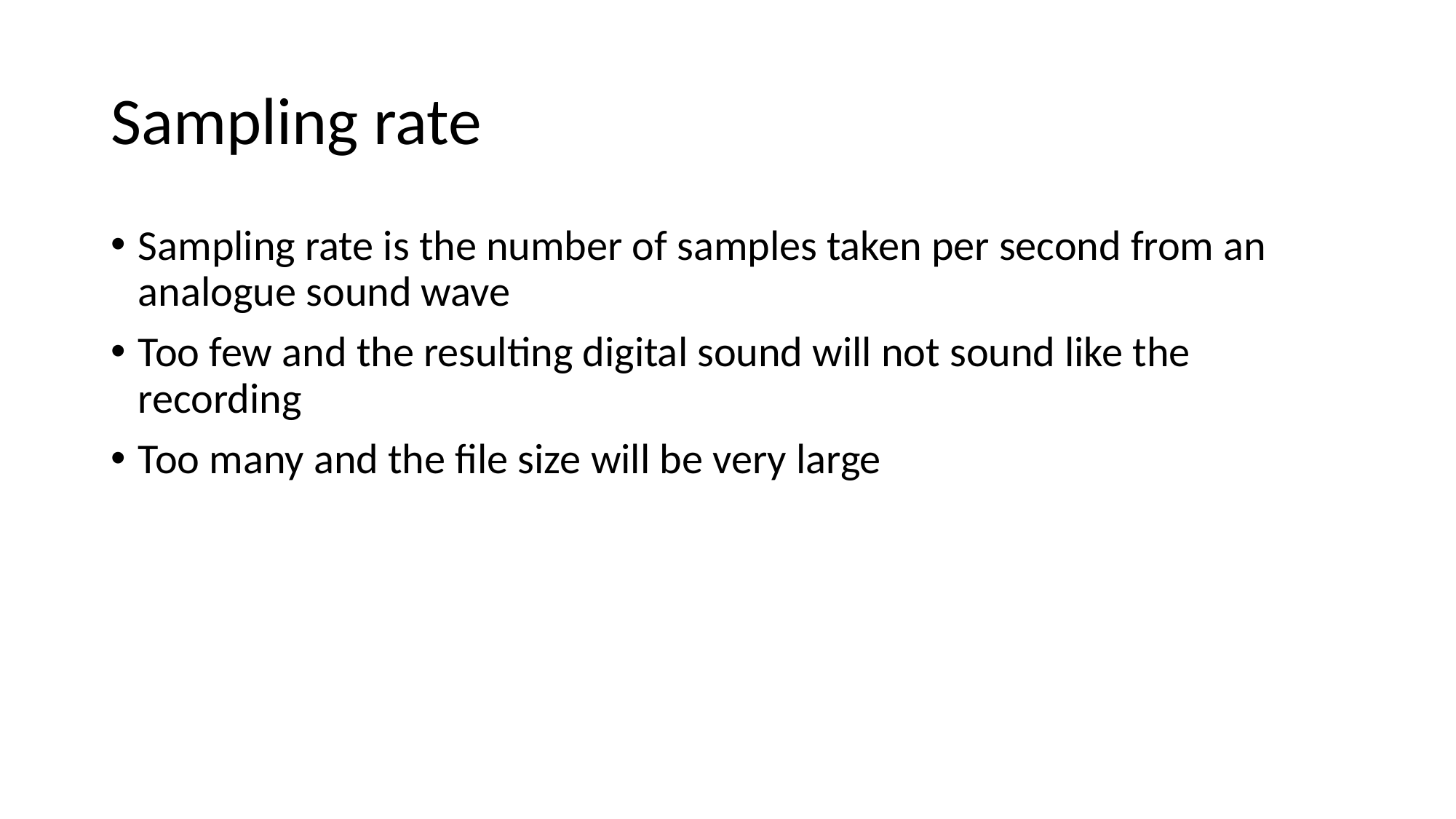

# Sampling rate
Sampling rate is the number of samples taken per second from an analogue sound wave
Too few and the resulting digital sound will not sound like the recording
Too many and the file size will be very large